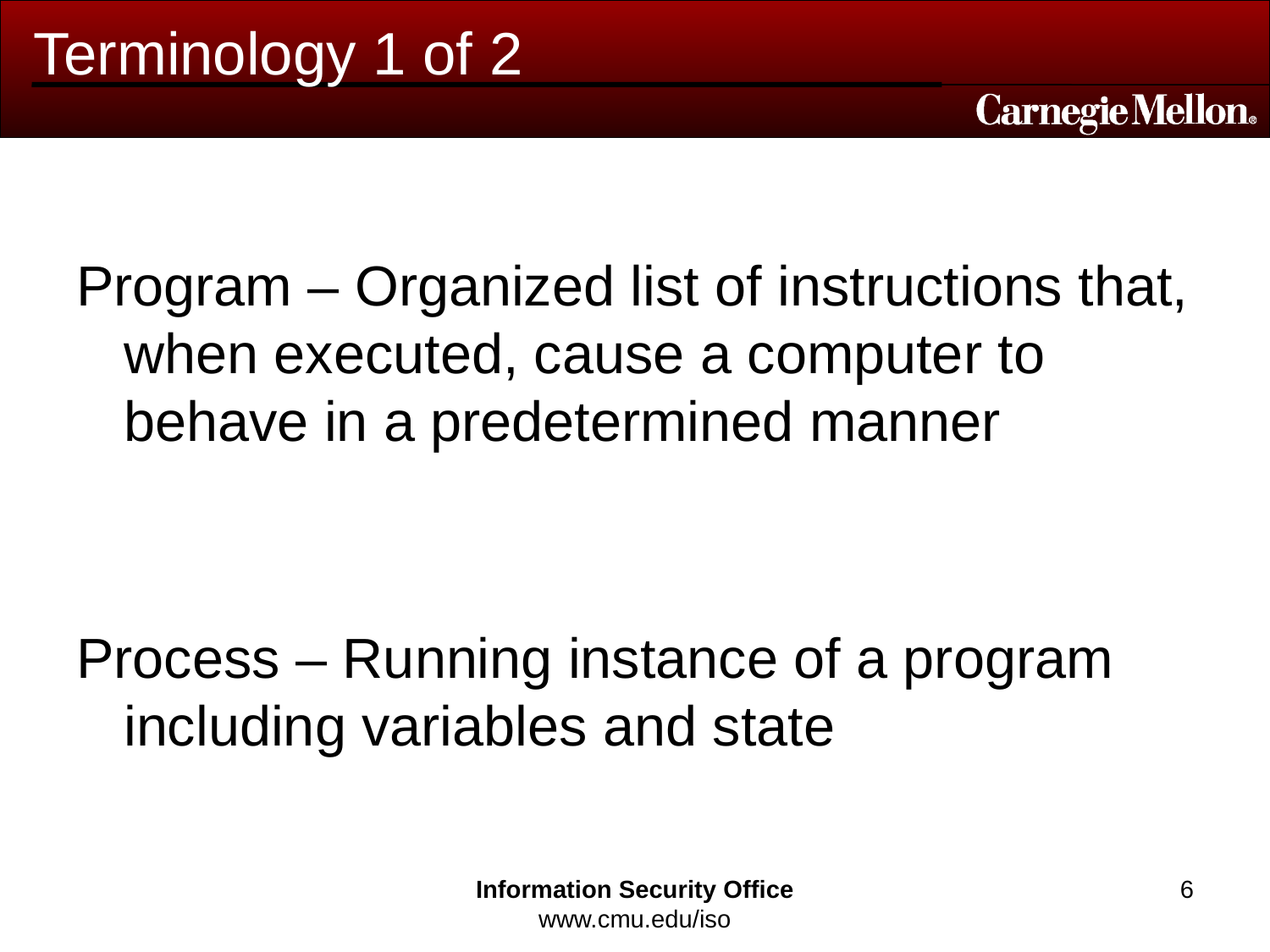

# Terminology 1 of 2
Program – Organized list of instructions that, when executed, cause a computer to behave in a predetermined manner

Process – Running instance of a program including variables and state

Information Security Office
www.cmu.edu/iso

6